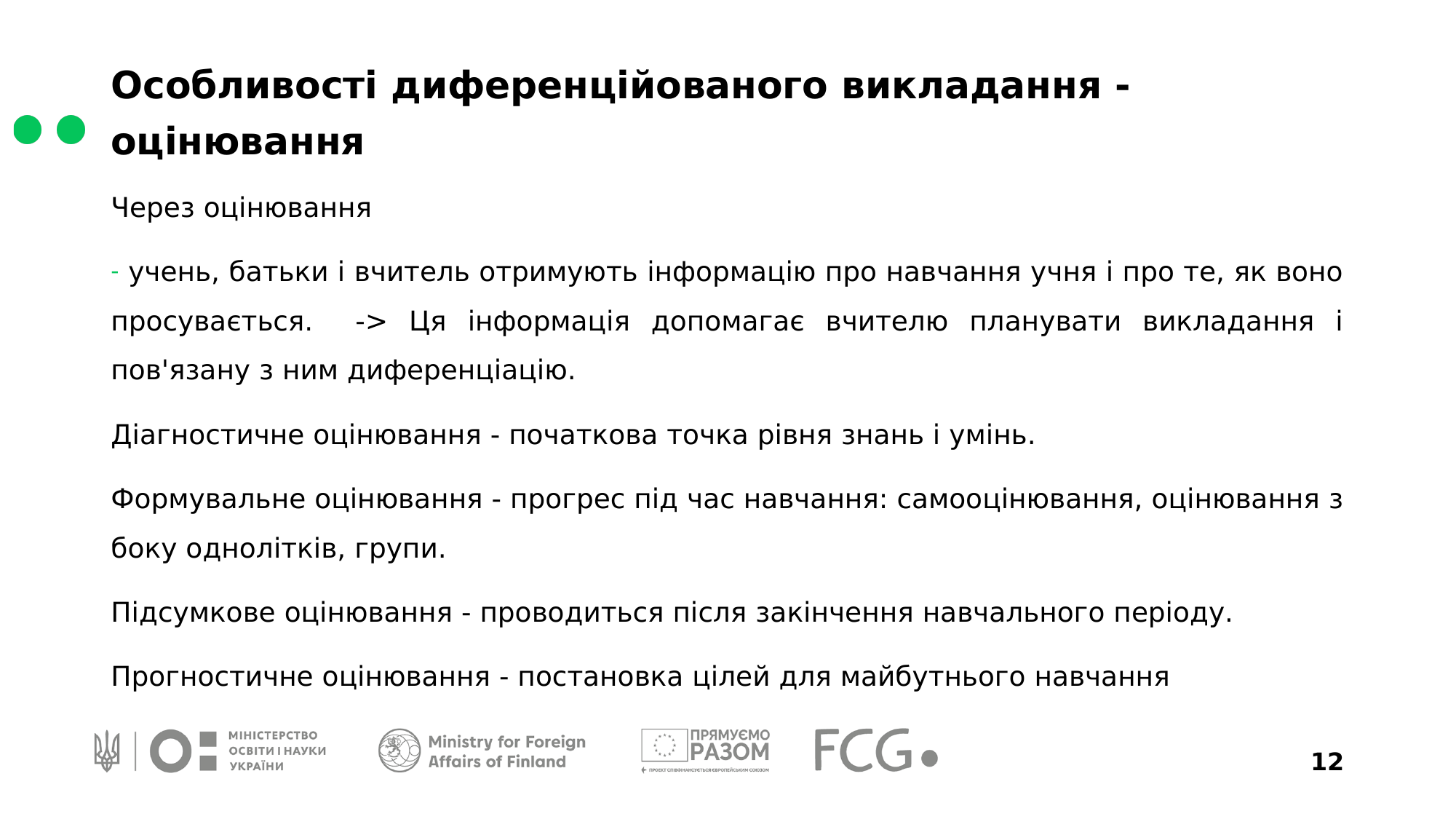

Особливості диференційованого викладання - оцінювання
Через оцінювання
 учень, батьки і вчитель отримують інформацію про навчання учня і про те, як воно просувається.  -> Ця інформація допомагає вчителю планувати викладання і пов'язану з ним диференціацію.
Діагностичне оцінювання - початкова точка рівня знань і умінь.
Формувальне оцінювання - прогрес під час навчання: самооцінювання, оцінювання з боку однолітків, групи.
Підсумкове оцінювання - проводиться після закінчення навчального періоду.
Прогностичне оцінювання - постановка цілей для майбутнього навчання

12